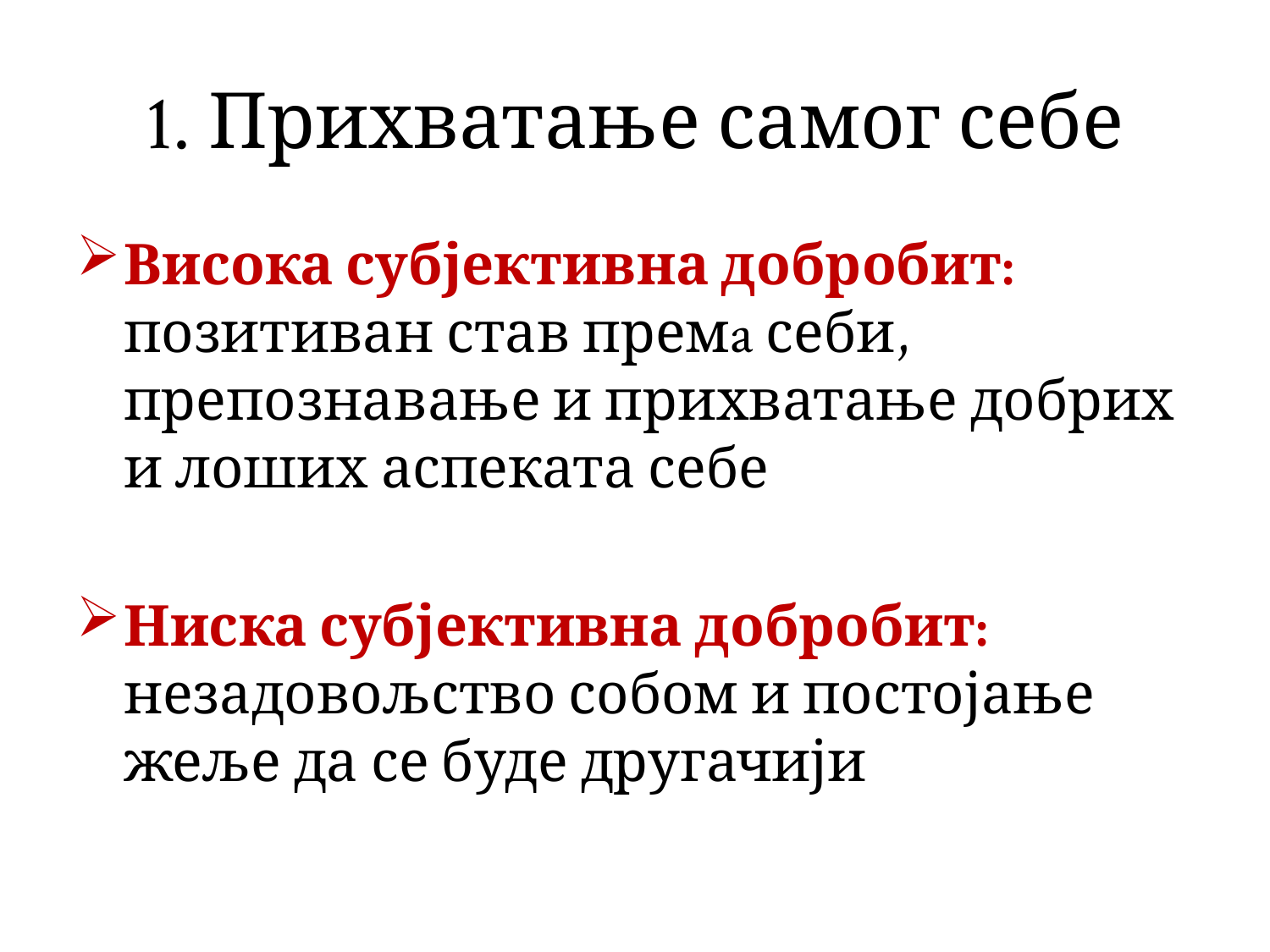

# 1. Прихватање самог себе
Висока субјективна добробит: позитиван став премa себи, препознавање и прихватање добрих и лоших аспеката себе

Ниска субјективна добробит: незадовољство собом и постојање жеље да се буде другачији